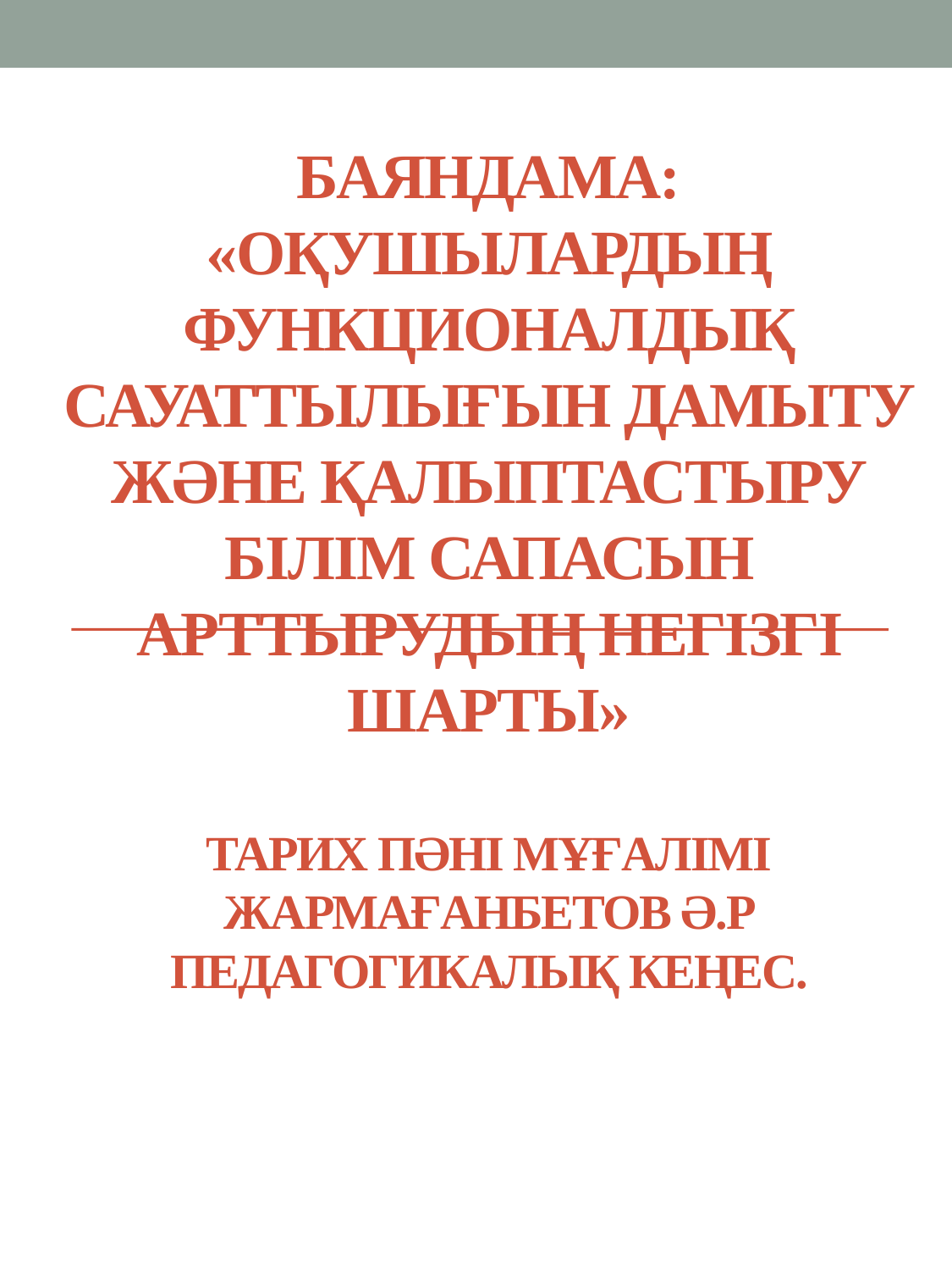

# Баяндама: «Оқушылардың функционалдық сауаттылығын дамыту және қалыптастыру білім сапасын арттырудың негізгі шарты»   ТАРИХ ПӘНІ МҰҒАЛІМІ Жармағанбетов Ә.Р педагогикалық кеңес.